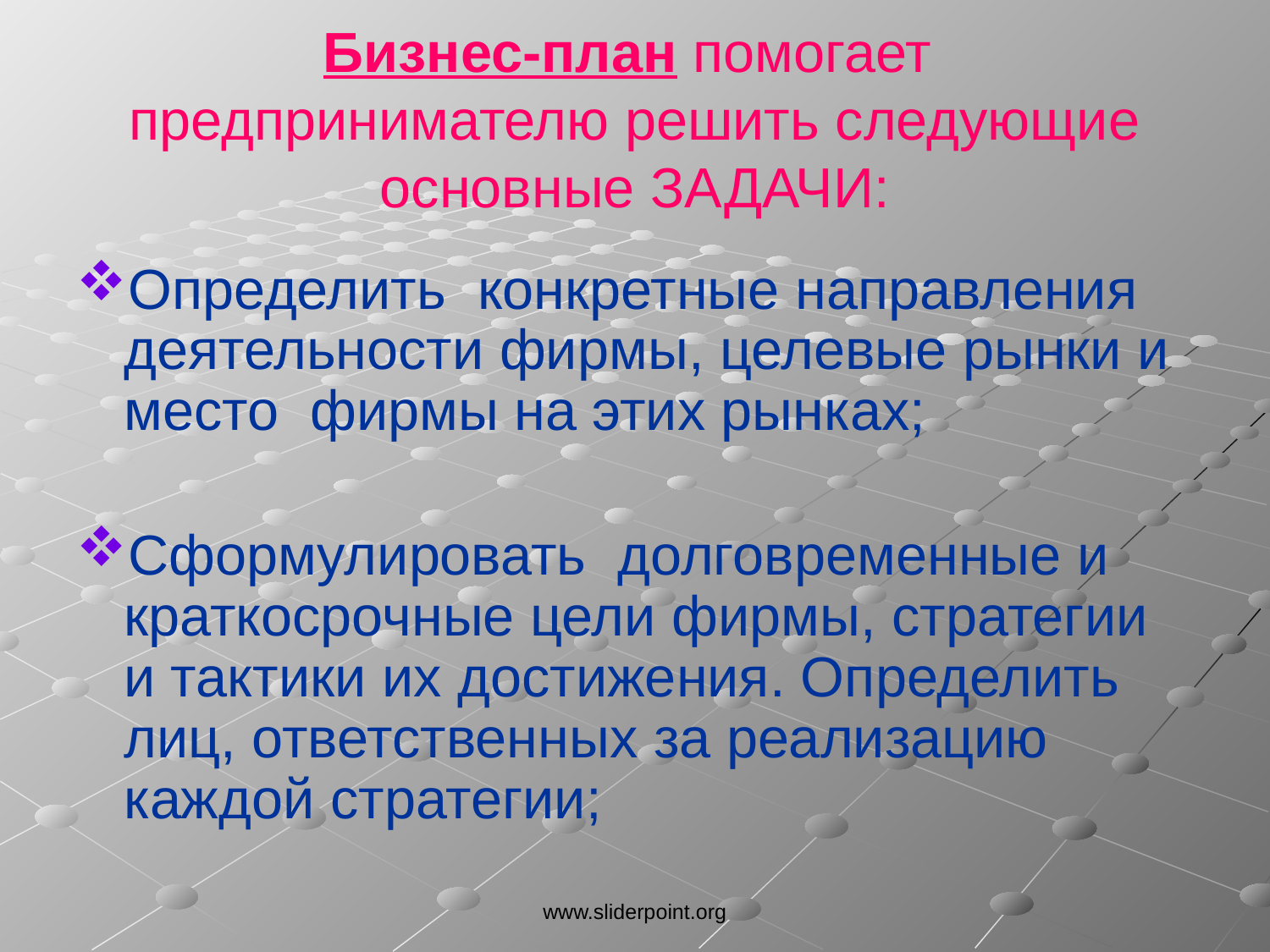

# Бизнес-план помогает  предпринимателю решить следующие основные ЗАДАЧИ:
Определить  конкретные направления деятельности фирмы, целевые рынки и место  фирмы на этих рынках;

Сформулировать  долговременные и краткосрочные цели фирмы, стратегии и тактики их достижения. Определить лиц, ответственных за реализацию каждой стратегии;
www.sliderpoint.org